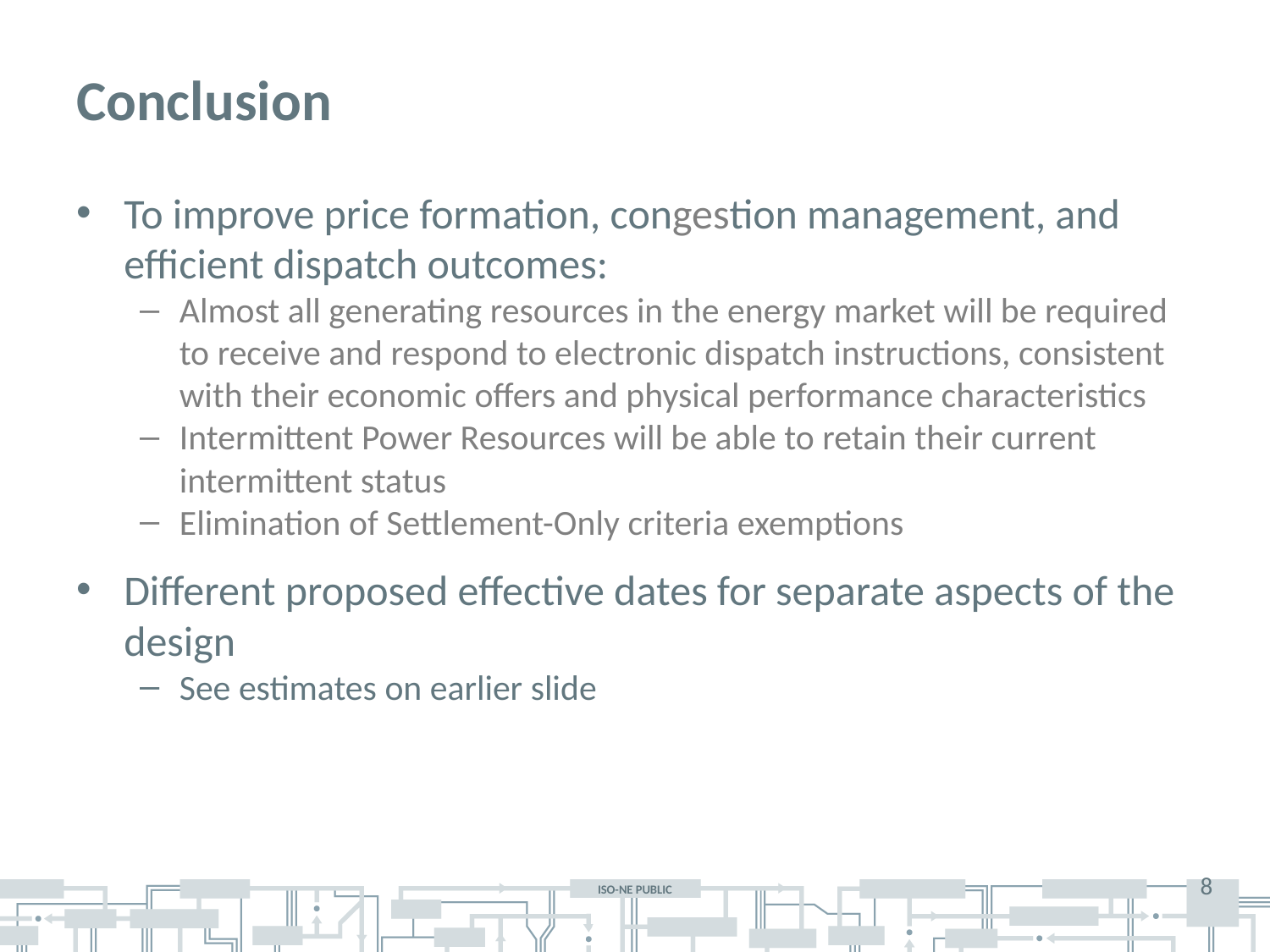

# Conclusion
To improve price formation, congestion management, and efficient dispatch outcomes:
Almost all generating resources in the energy market will be required to receive and respond to electronic dispatch instructions, consistent with their economic offers and physical performance characteristics
Intermittent Power Resources will be able to retain their current intermittent status
Elimination of Settlement-Only criteria exemptions
Different proposed effective dates for separate aspects of the design
See estimates on earlier slide

8